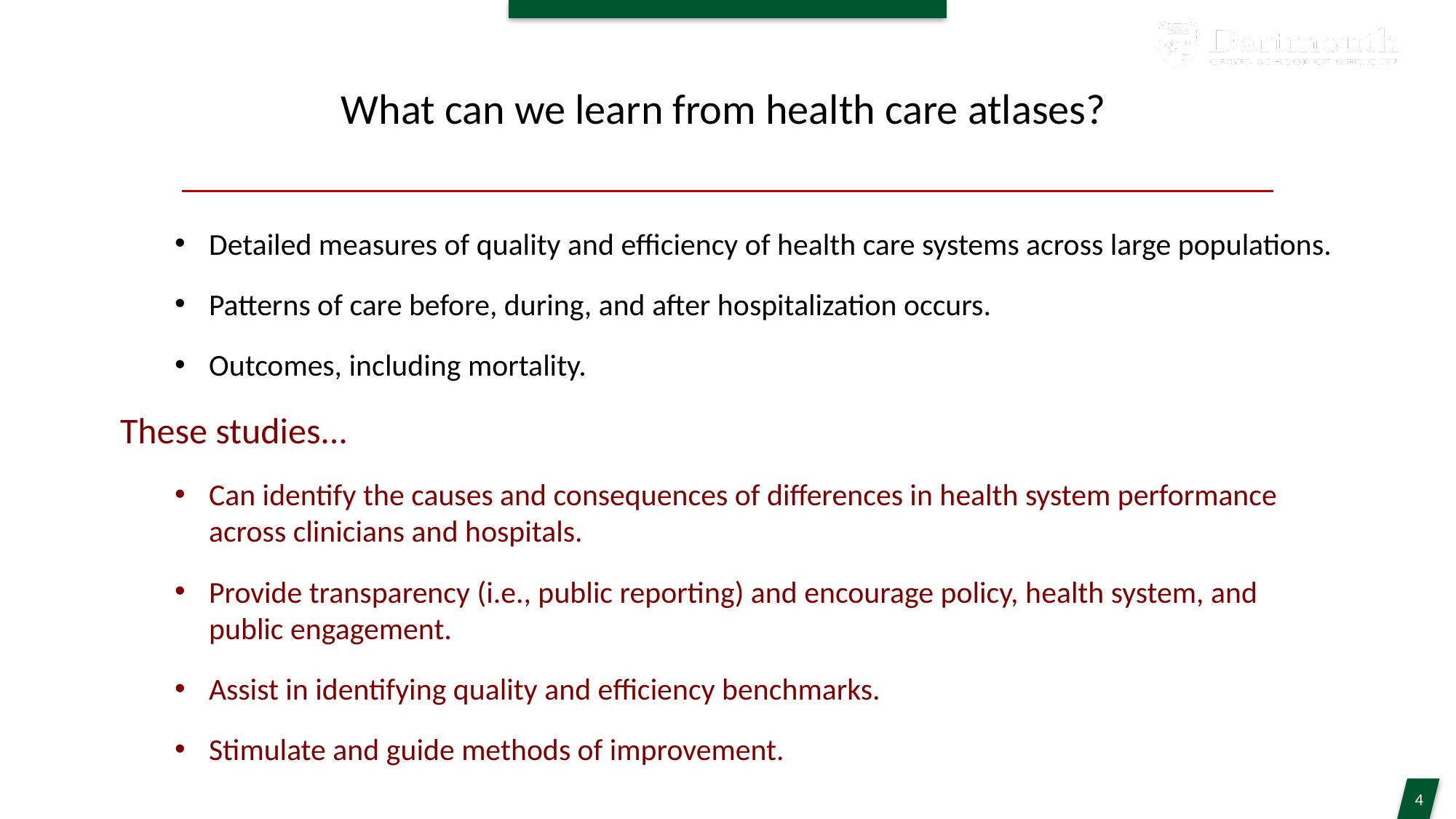

# What can we learn from health care atlases?
Detailed measures of quality and efficiency of health care systems across large populations.
Patterns of care before, during, and after hospitalization occurs.
Outcomes, including mortality.
These studies...
Can identify the causes and consequences of differences in health system performance across clinicians and hospitals.
Provide transparency (i.e., public reporting) and encourage policy, health system, and public engagement.
Assist in identifying quality and efficiency benchmarks.
Stimulate and guide methods of improvement.

4